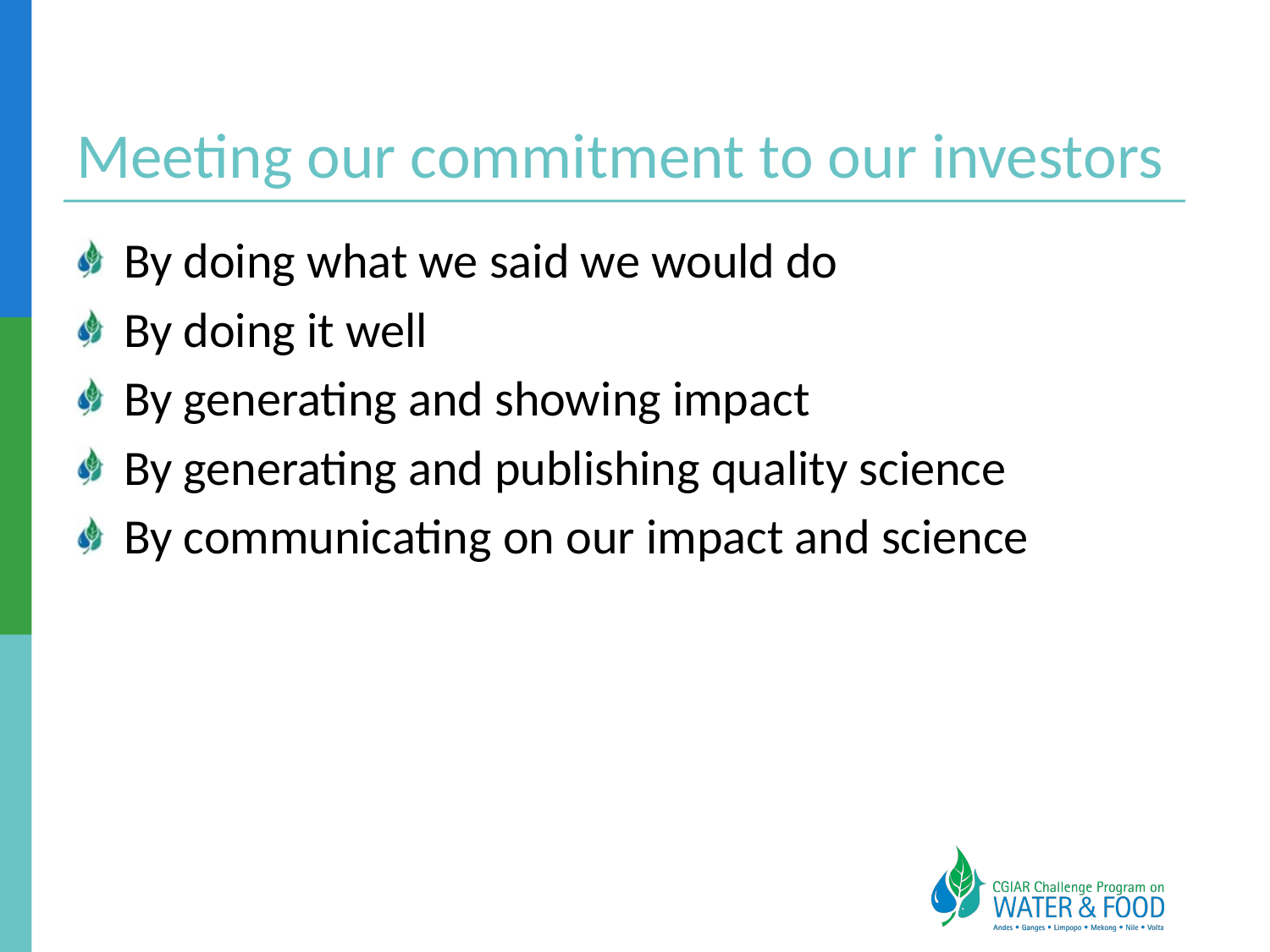

# Meeting our commitment to our investors
By doing what we said we would do
By doing it well
By generating and showing impact
By generating and publishing quality science
By communicating on our impact and science